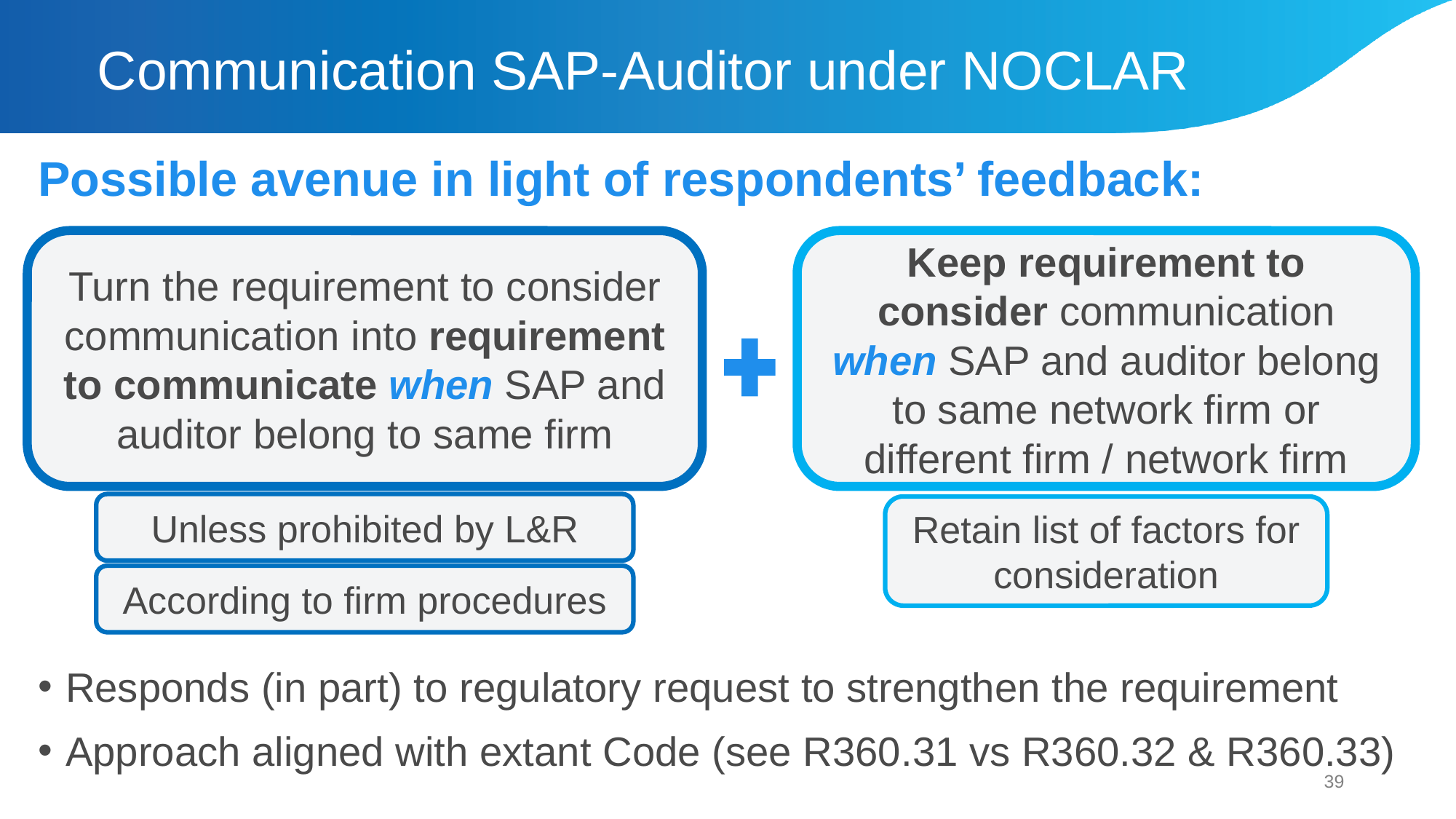

# Communication SAP-Auditor under NOCLAR
Possible avenue in light of respondents’ feedback:

Responds (in part) to regulatory request to strengthen the requirement
Approach aligned with extant Code (see R360.31 vs R360.32 & R360.33)
Turn the requirement to consider communication into requirement to communicate when SAP and auditor belong to same firm
Keep requirement to consider communication when SAP and auditor belong to same network firm or different firm / network firm

Unless prohibited by L&R
Retain list of factors for consideration
According to firm procedures
39